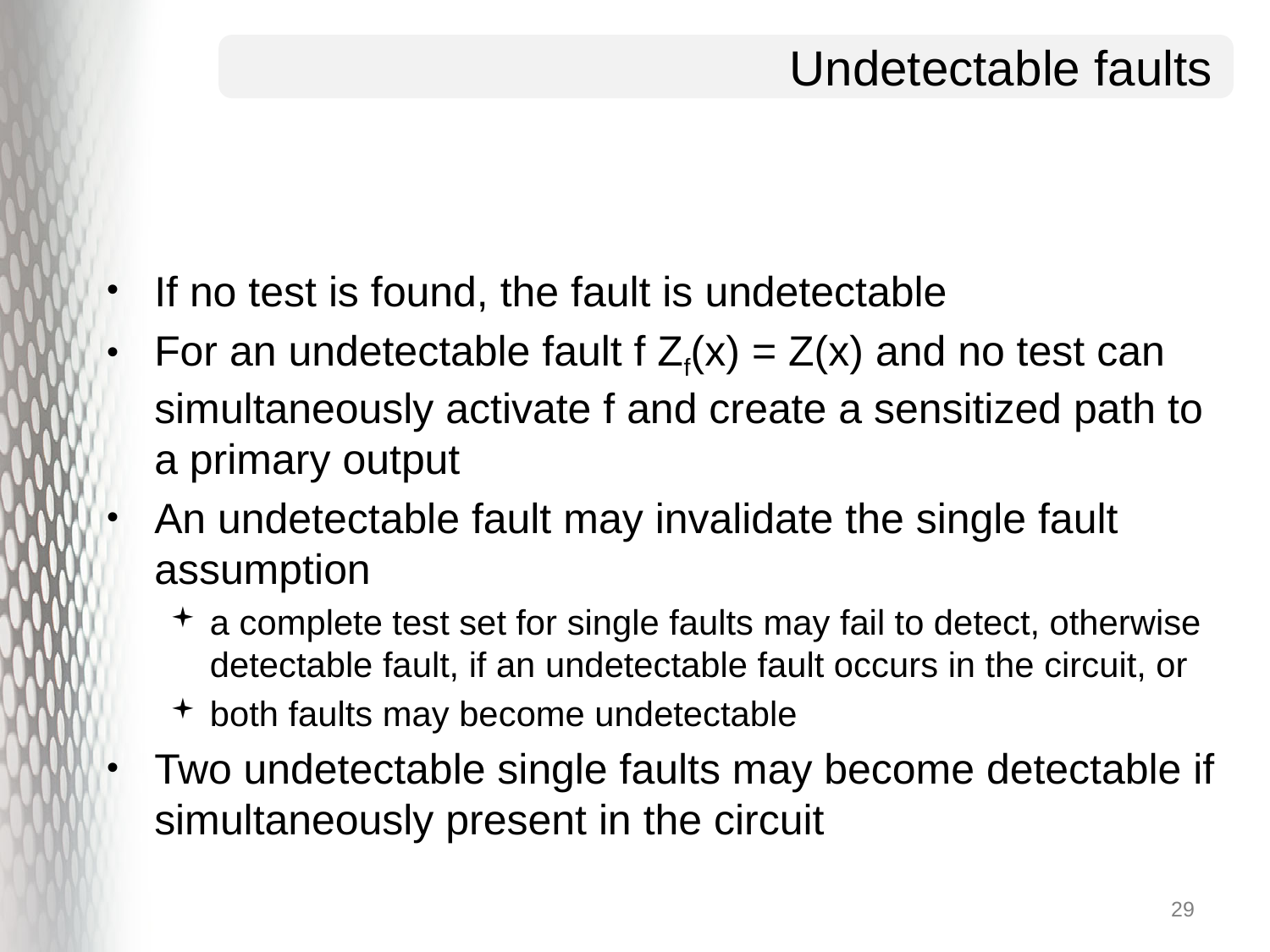

# Undetectable faults
If no test is found, the fault is undetectable
For an undetectable fault f Zf(x) = Z(x) and no test can simultaneously activate f and create a sensitized path to a primary output
An undetectable fault may invalidate the single fault assumption
a complete test set for single faults may fail to detect, otherwise detectable fault, if an undetectable fault occurs in the circuit, or
both faults may become undetectable
Two undetectable single faults may become detectable if simultaneously present in the circuit